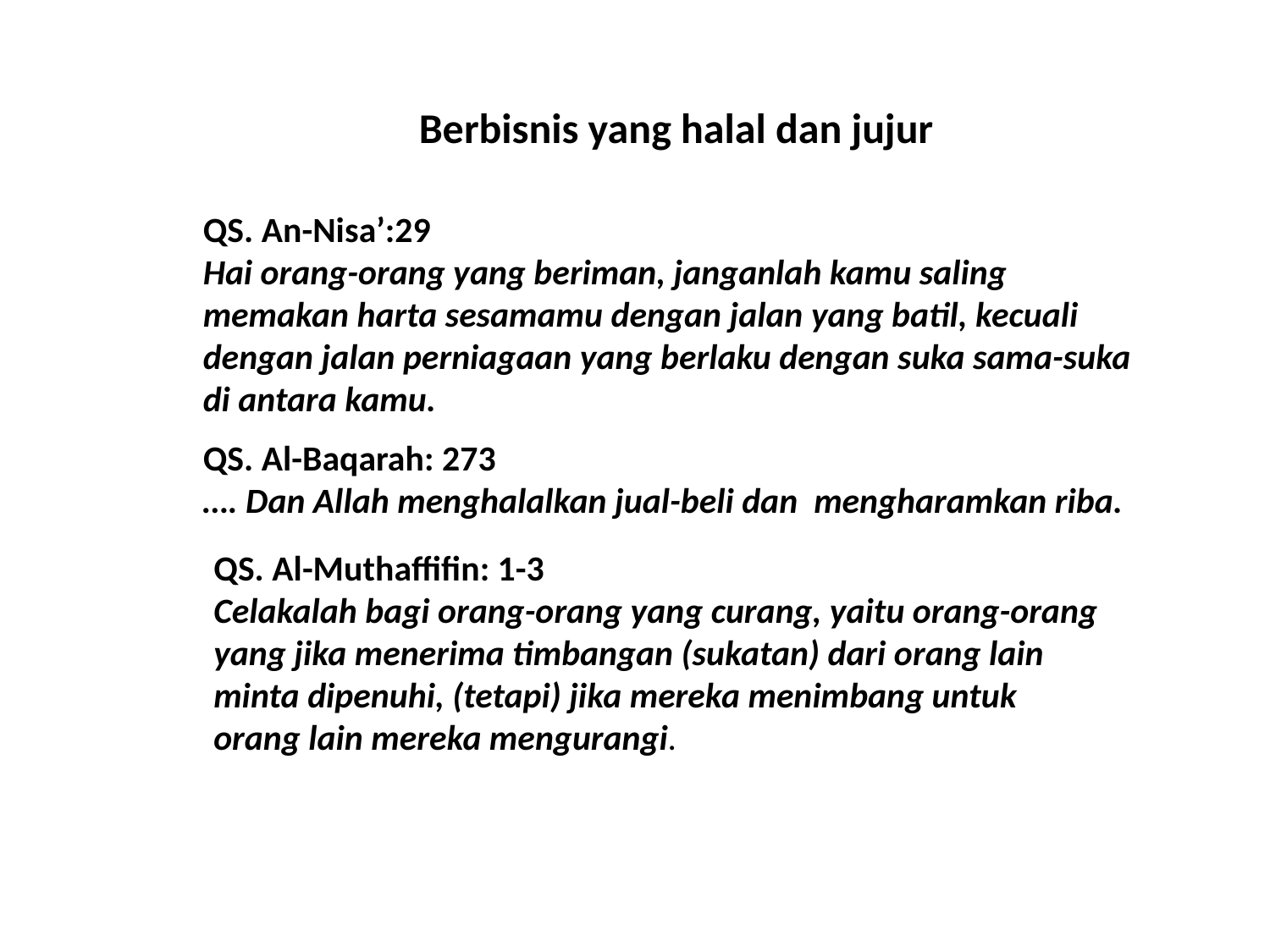

Berbisnis yang halal dan jujur
QS. An-Nisa’:29
Hai orang-orang yang beriman, janganlah kamu saling memakan harta sesamamu dengan jalan yang batil, kecuali dengan jalan perniagaan yang berlaku dengan suka sama-suka di antara kamu.

QS. Al-Baqarah: 273
…. Dan Allah menghalalkan jual-beli dan  mengharamkan riba.
QS. Al-Muthaffifin: 1-3
Celakalah bagi orang-orang yang curang, yaitu orang-orang yang jika menerima timbangan (sukatan) dari orang lain minta dipenuhi, (tetapi) jika mereka menimbang untuk orang lain mereka mengurangi.